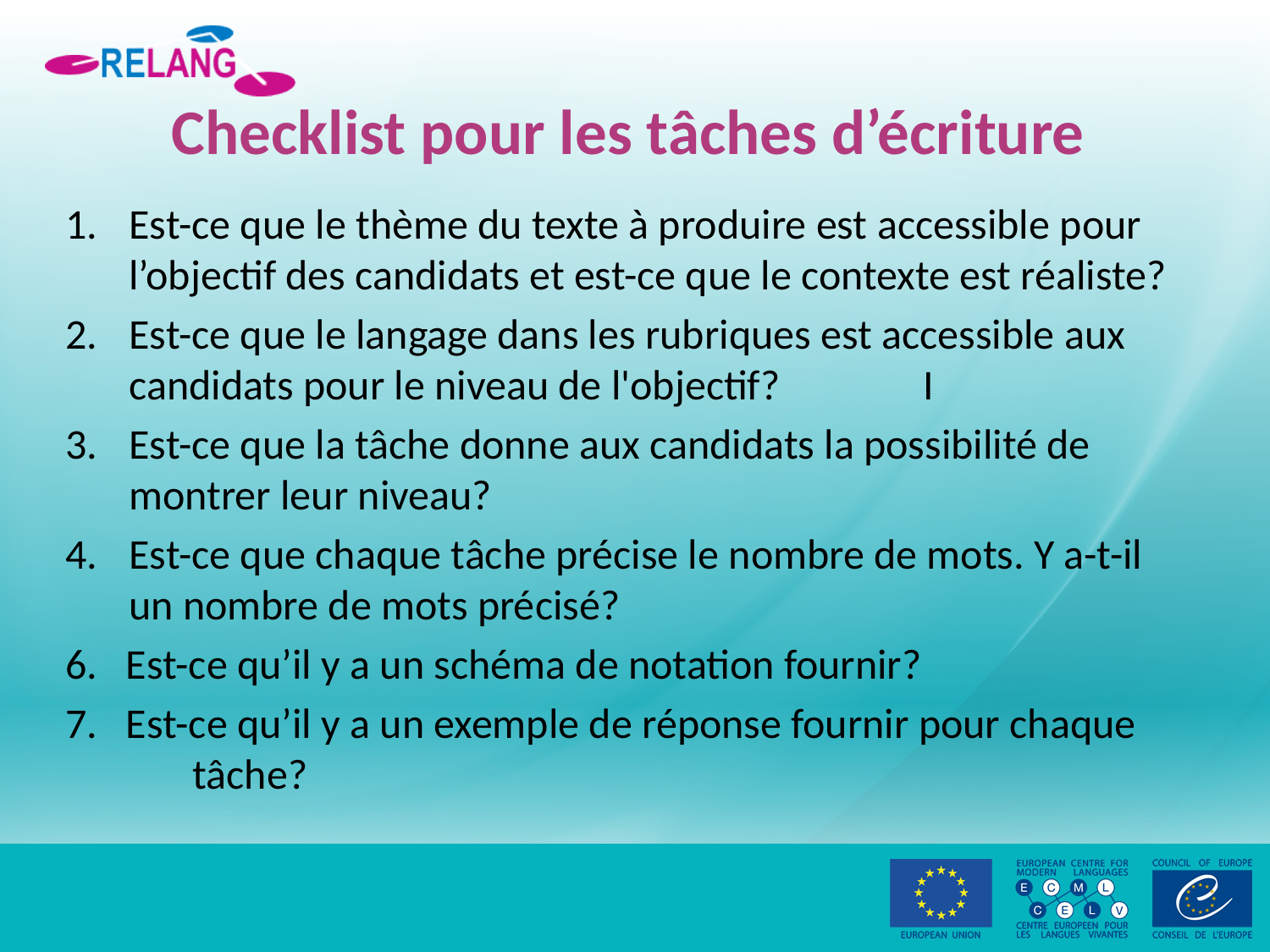

# Checklist pour les tâches d’écriture
Est-ce que le thème du texte à produire est accessible pour l’objectif des candidats et est-ce que le contexte est réaliste?
Est-ce que le langage dans les rubriques est accessible aux candidats pour le niveau de l'objectif?               I
Est-ce que la tâche donne aux candidats la possibilité de montrer leur niveau?
Est-ce que chaque tâche précise le nombre de mots. Y a-t-il  un nombre de mots précisé?
6.   Est-ce qu’il y a un schéma de notation fournir?
7.   Est-ce qu’il y a un exemple de réponse fournir pour chaque 	tâche?